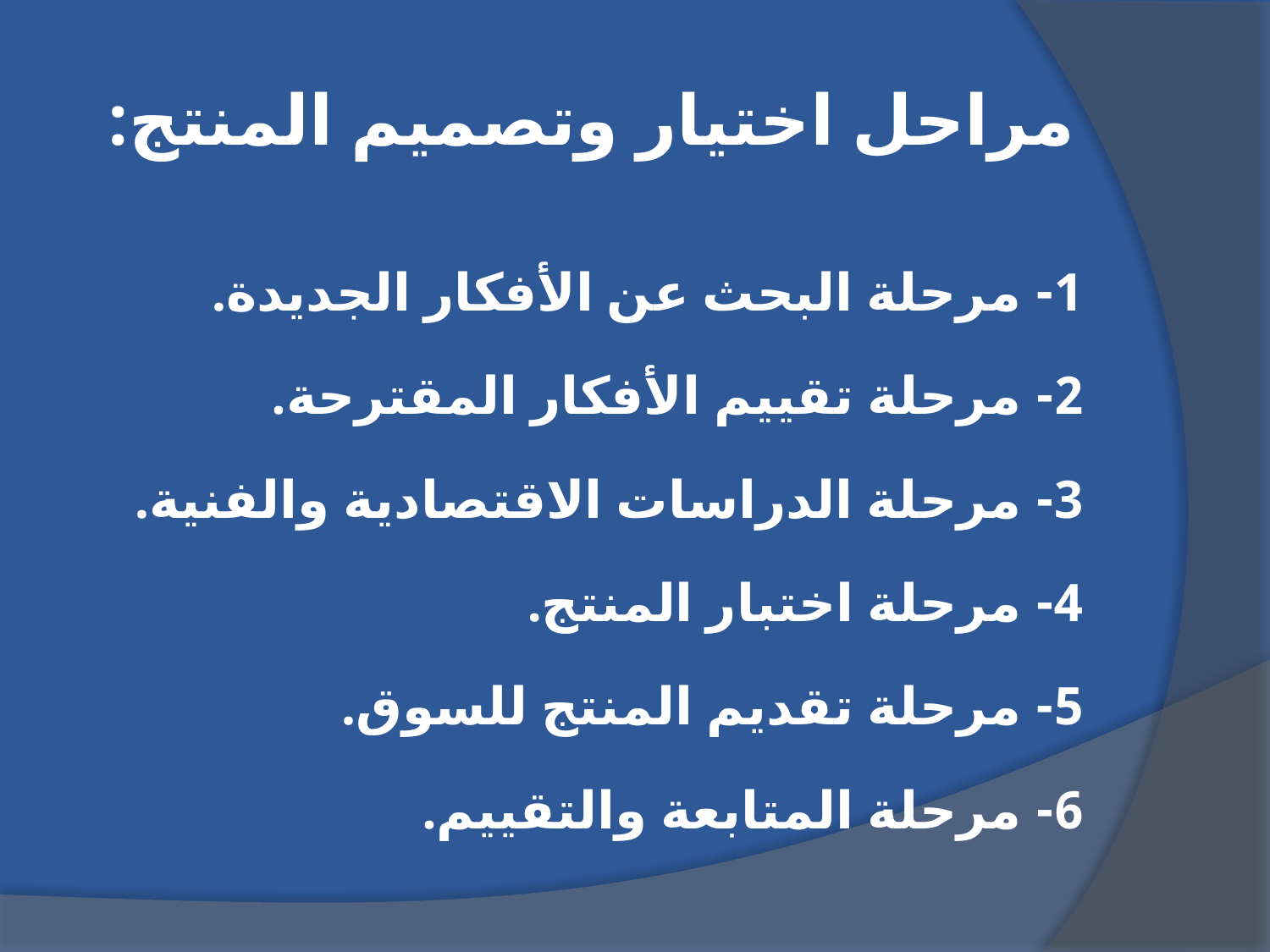

# مراحل اختيار وتصميم المنتج:
1- مرحلة البحث عن الأفكار الجديدة.
2- مرحلة تقييم الأفكار المقترحة.
3- مرحلة الدراسات الاقتصادية والفنية.
4- مرحلة اختبار المنتج.
5- مرحلة تقديم المنتج للسوق.
6- مرحلة المتابعة والتقييم.